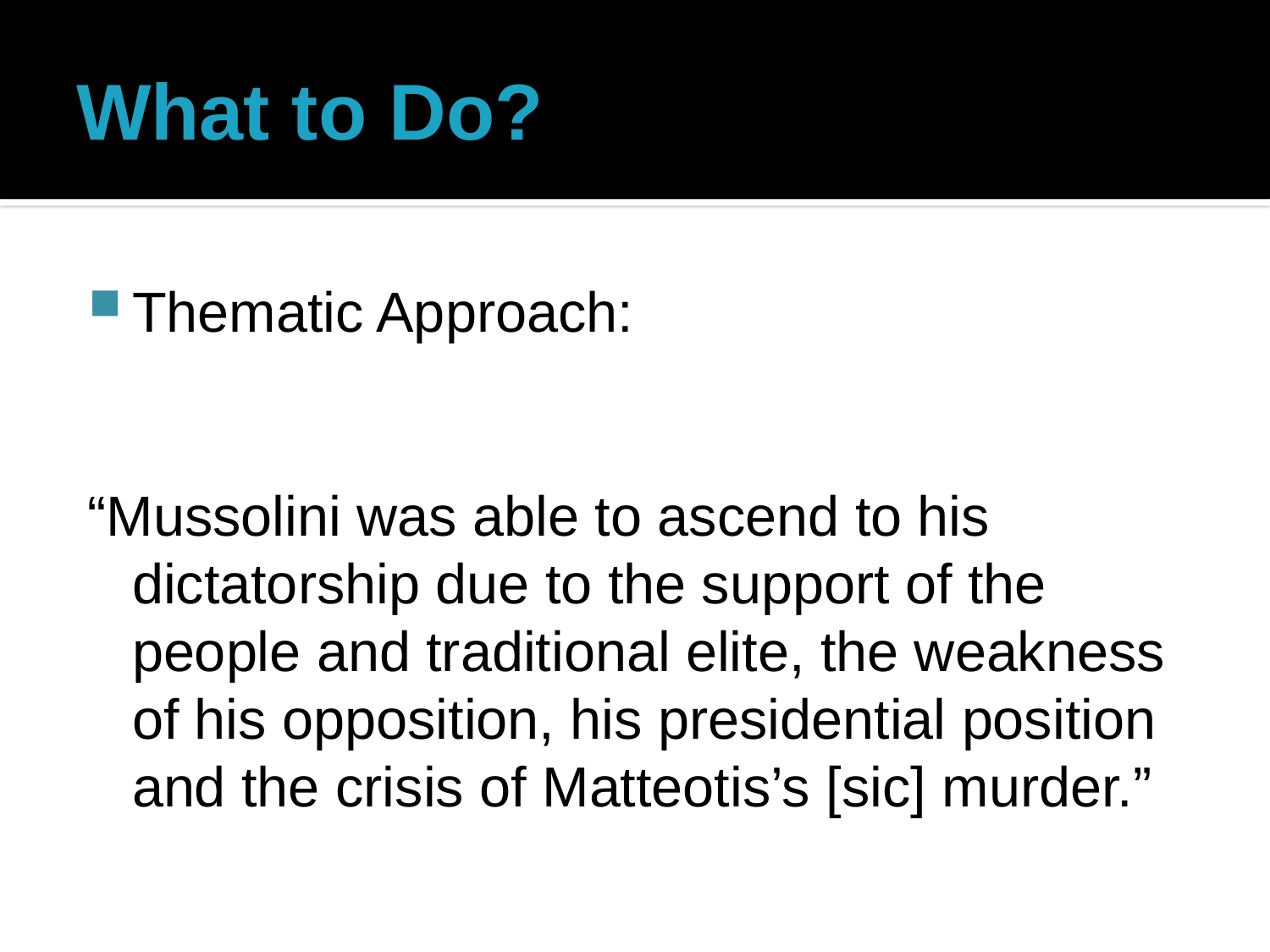

# What to Do?

Thematic Approach:

“Mussolini was able to ascend to his dictatorship due to the support of the people and traditional elite, the weakness of his opposition, his presidential position and the crisis of Matteotis’s [sic] murder.”